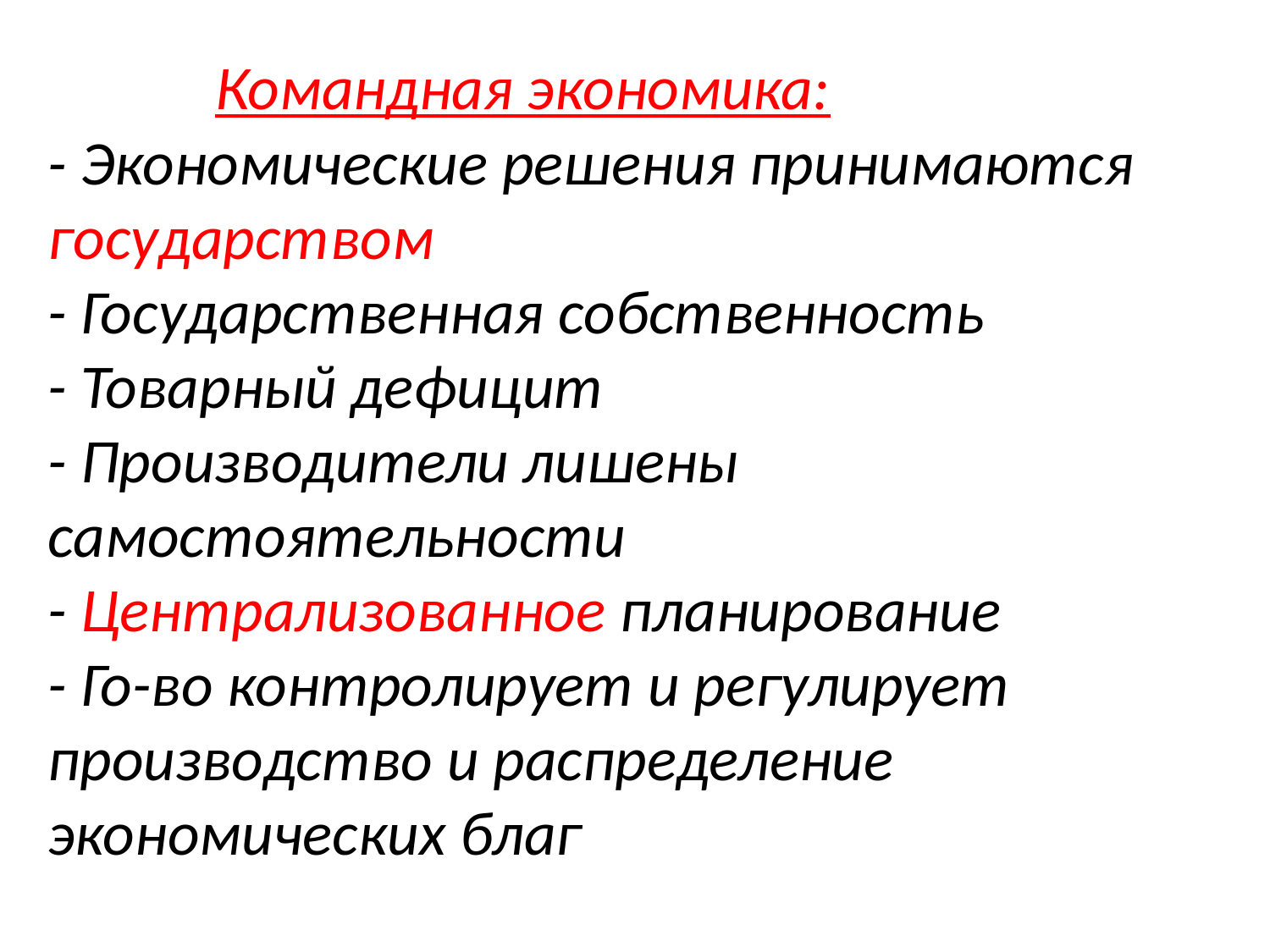

# Командная экономика: - Экономические решения принимаются государством - Государственная собственность - Товарный дефицит - Производители лишены самостоятельности - Централизованное планирование - Го-во контролирует и регулирует производство и распределение экономических благ